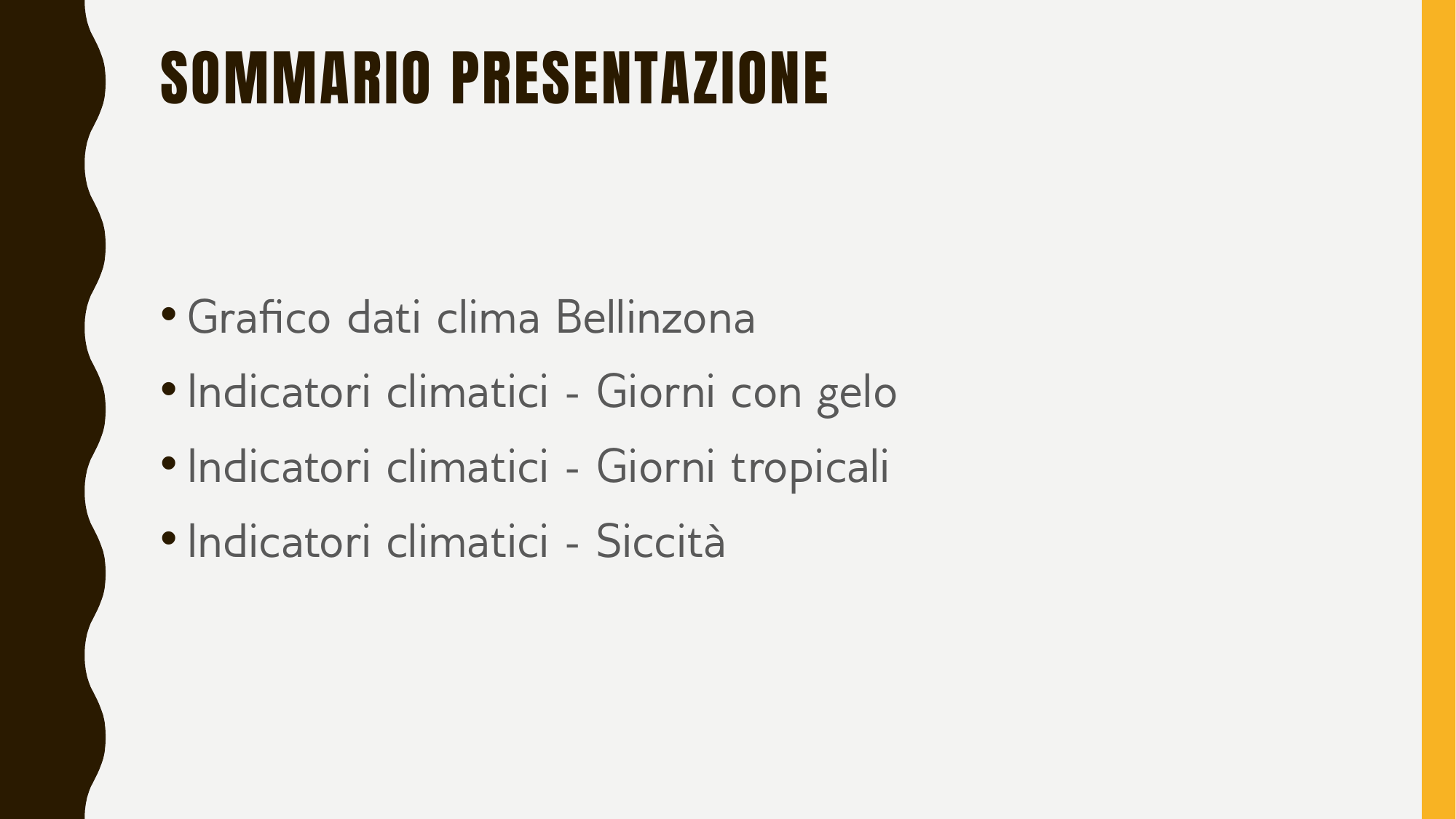

# Sommario presentazione
Grafico dati clima Bellinzona
Indicatori climatici - Giorni con gelo
Indicatori climatici - Giorni tropicali
Indicatori climatici - Siccità